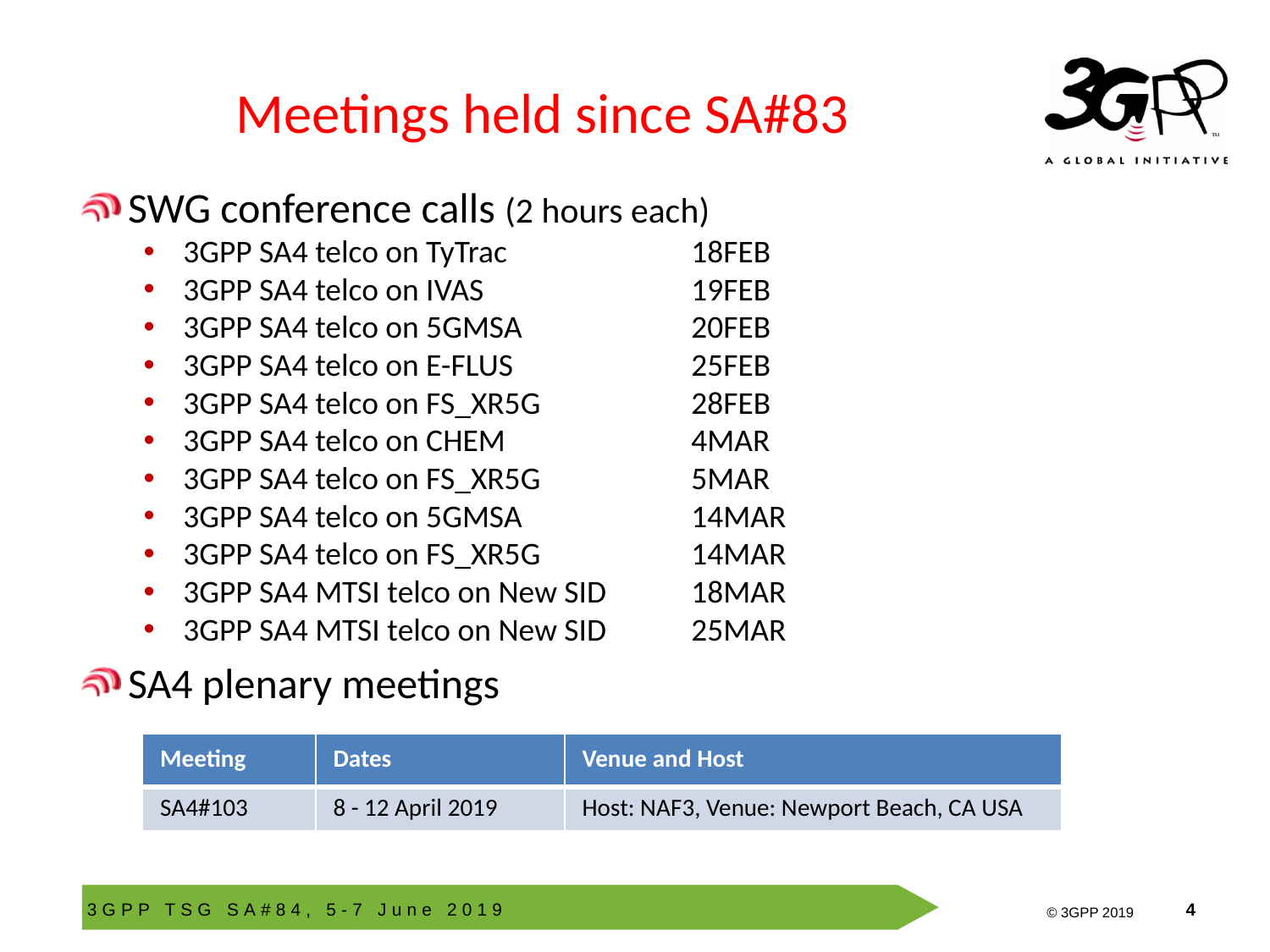

# Meetings held since SA#83
SWG conference calls (2 hours each)
3GPP SA4 telco on TyTrac		18FEB
3GPP SA4 telco on IVAS 		19FEB
3GPP SA4 telco on 5GMSA		20FEB
3GPP SA4 telco on E-FLUS		25FEB
3GPP SA4 telco on FS_XR5G		28FEB
3GPP SA4 telco on CHEM		4MAR
3GPP SA4 telco on FS_XR5G		5MAR
3GPP SA4 telco on 5GMSA		14MAR
3GPP SA4 telco on FS_XR5G		14MAR
3GPP SA4 MTSI telco on New SID	18MAR
3GPP SA4 MTSI telco on New SID	25MAR
SA4 plenary meetings

| Meeting | Dates | Venue and Host |
| --- | --- | --- |
| SA4#103 | 8 - 12 April 2019 | Host: NAF3, Venue: Newport Beach, CA USA |